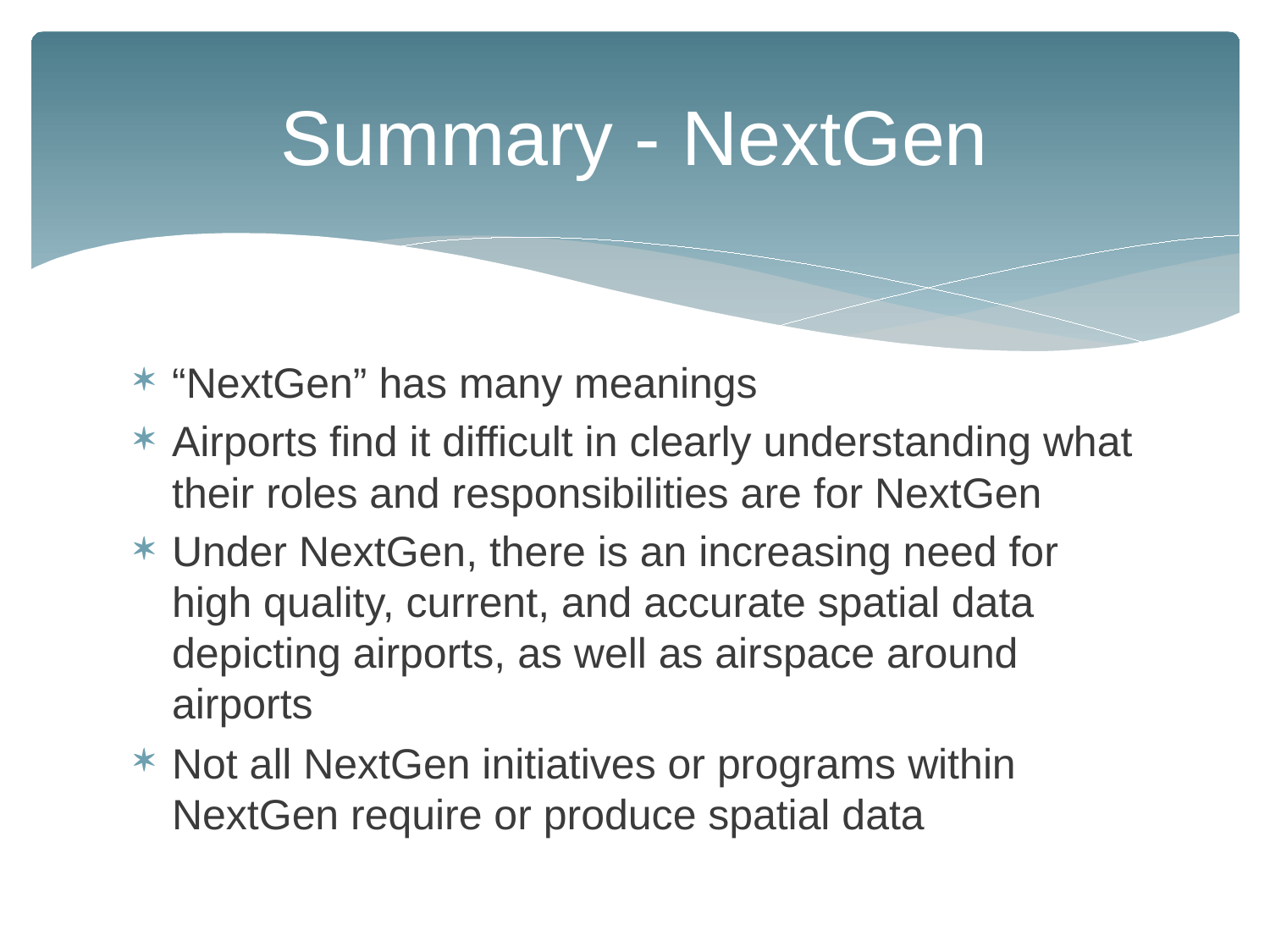

# Summary - NextGen
“NextGen” has many meanings
Airports find it difficult in clearly understanding what their roles and responsibilities are for NextGen
Under NextGen, there is an increasing need for high quality, current, and accurate spatial data depicting airports, as well as airspace around airports
Not all NextGen initiatives or programs within NextGen require or produce spatial data